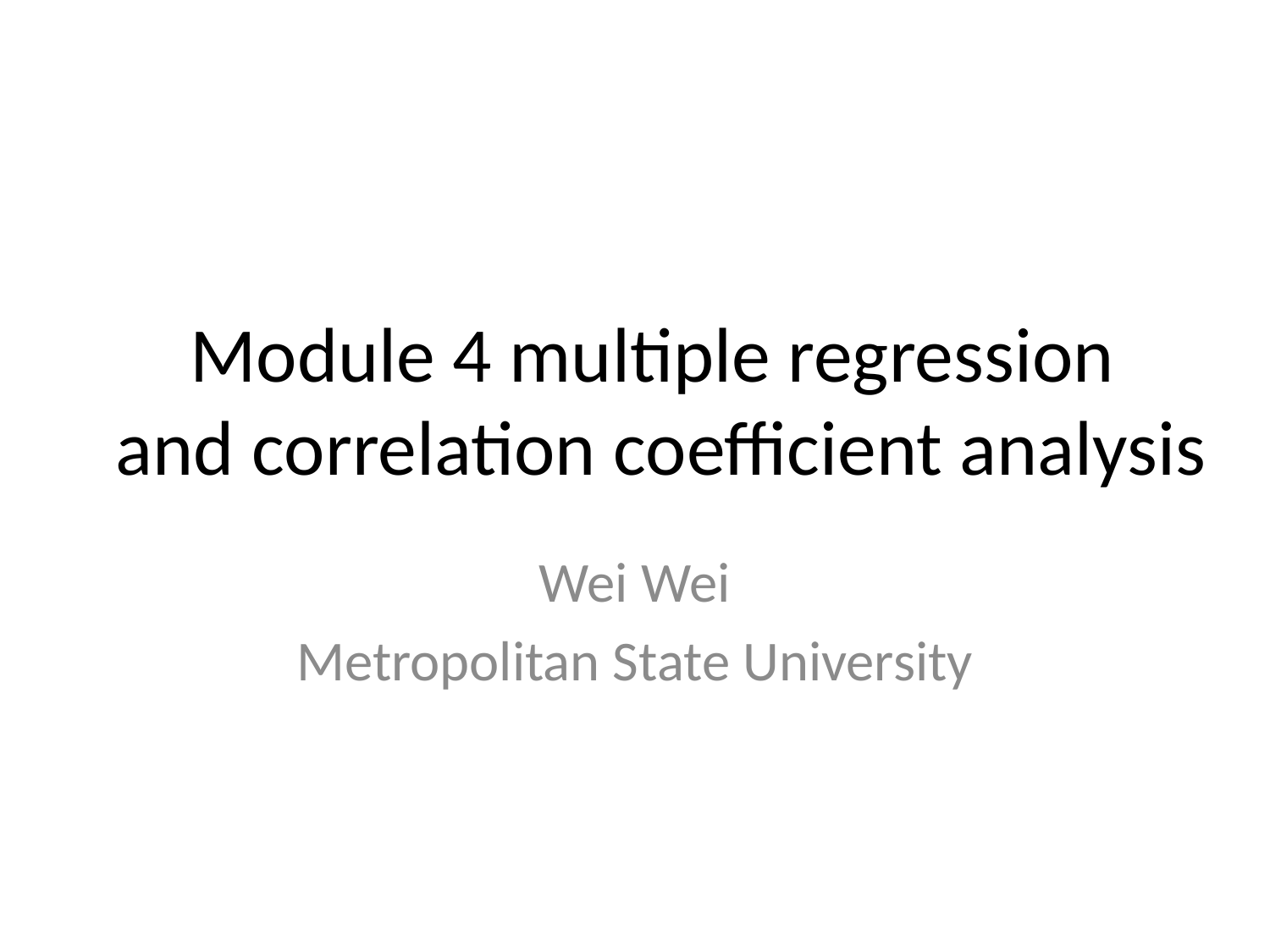

# Module 4 multiple regression and correlation coefficient analysis
Wei Wei
Metropolitan State University